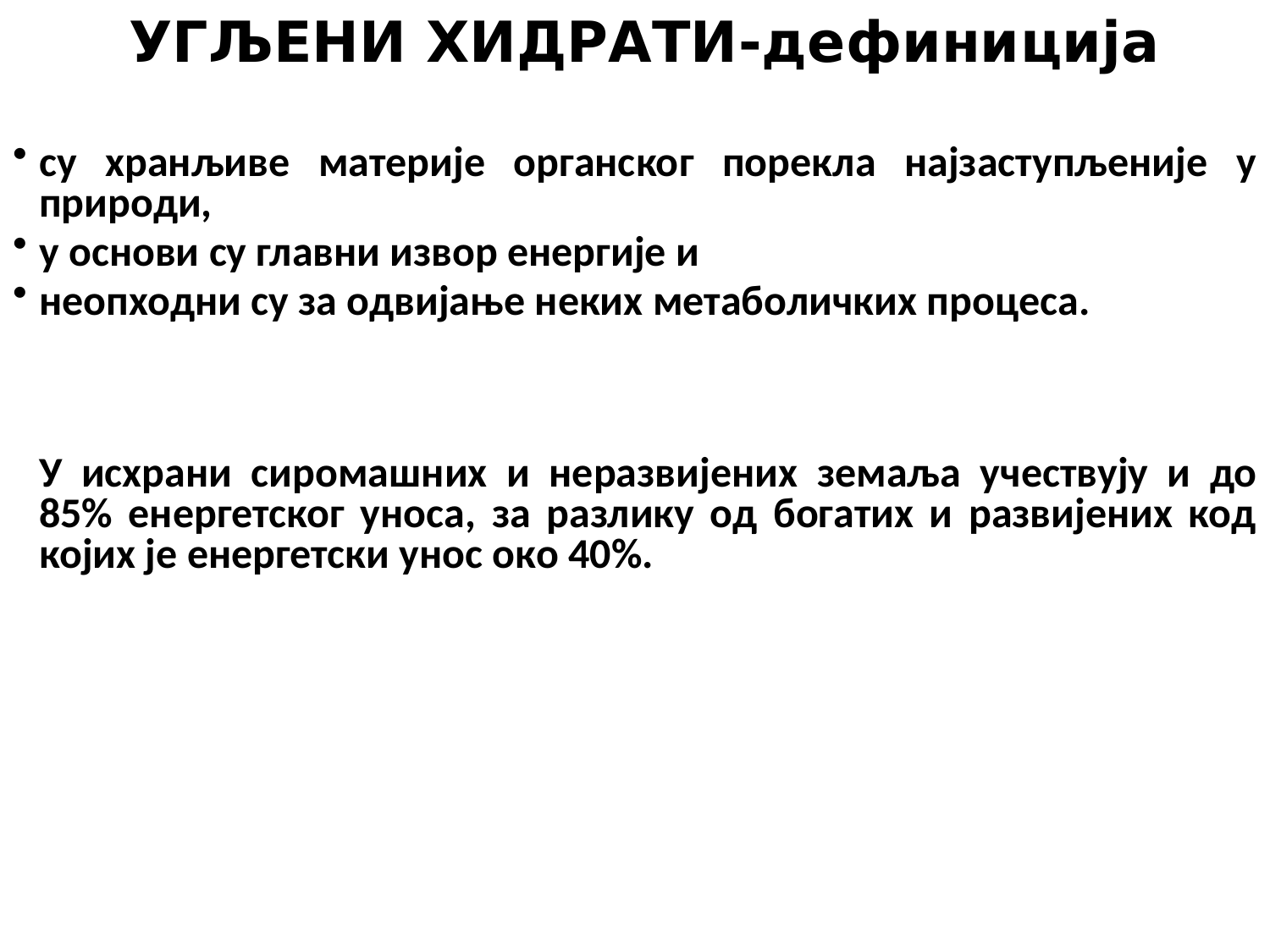

УГЉЕНИ ХИДРАТИ-дефиниција
су хранљиве материје органског порекла најзаступљеније у природи,
у основи су главни извор енергије и
неопходни су за одвијање неких метаболичких процеса.

	У исхрани сиромашних и неразвијених земаља учествују и до 85% енергетског уноса, за разлику од богатих и развијених код којих је енергетски унос oкo 40%.